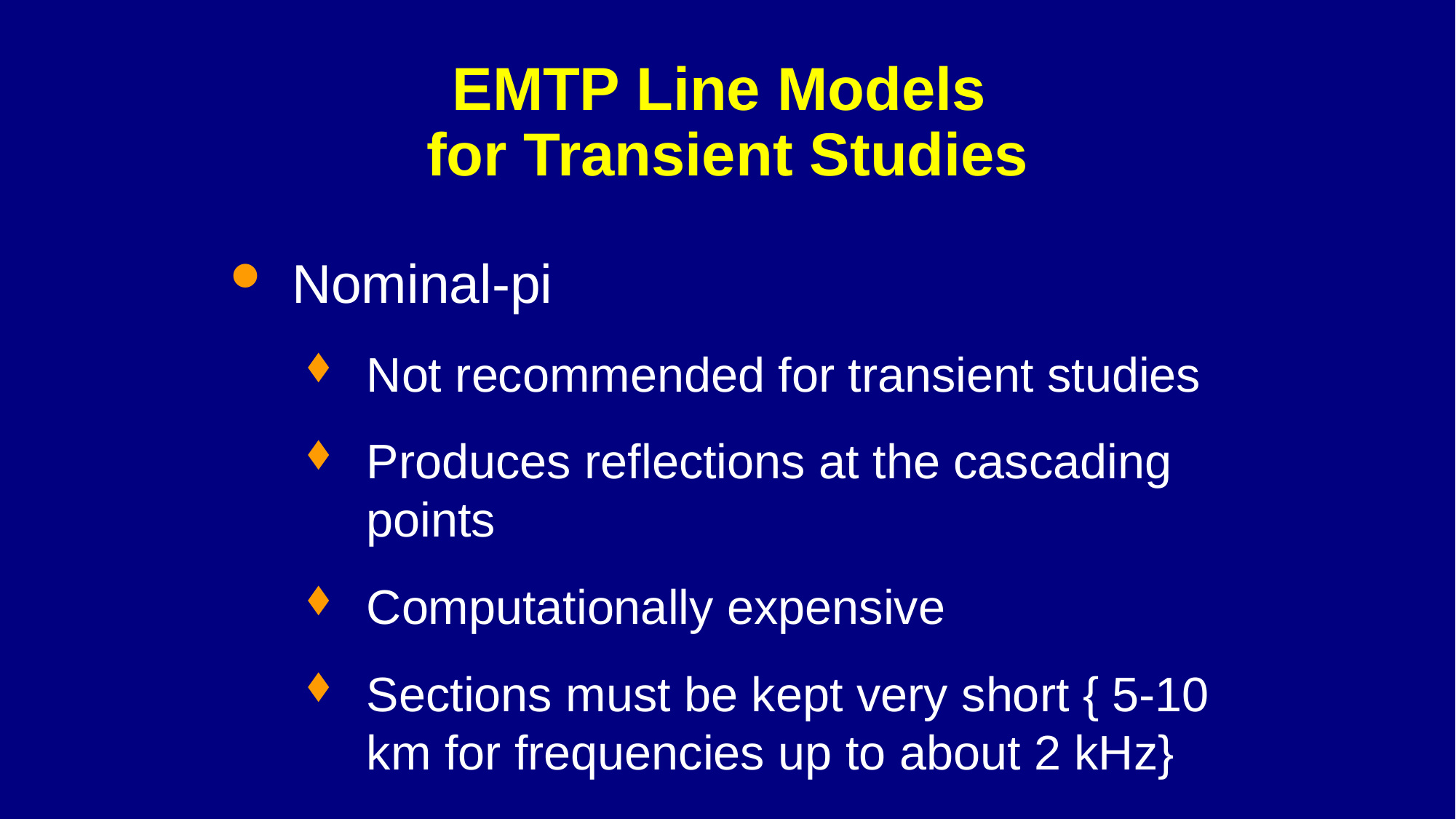

# EMTP Line Models for Transient Studies
Nominal-pi
Not recommended for transient studies
Produces reflections at the cascading points
Computationally expensive
Sections must be kept very short { 5-10 km for frequencies up to about 2 kHz}